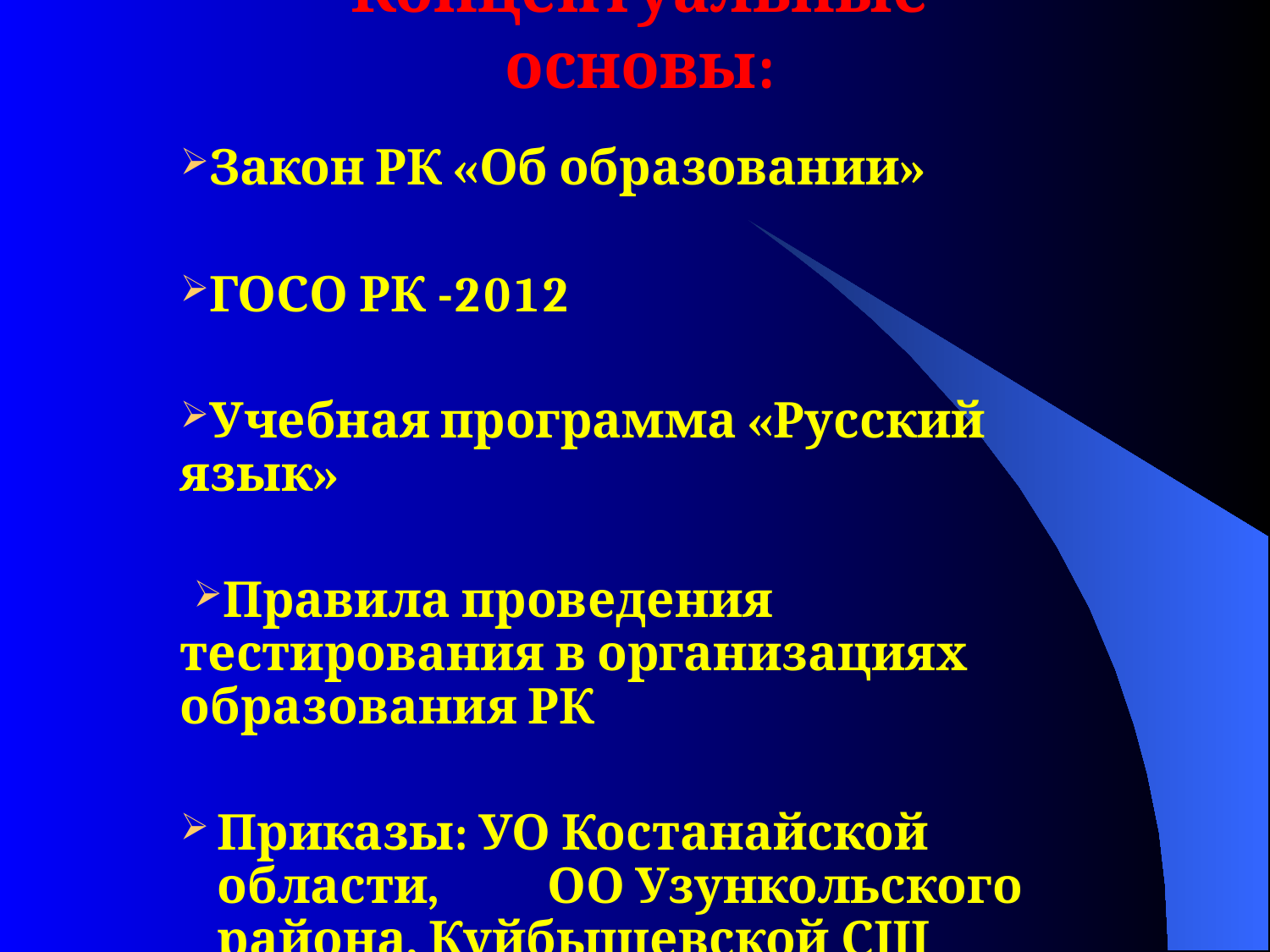

# Концептуальные основы:
Закон РК «Об образовании»

ГОСО РК -2012

Учебная программа «Русский язык»

Правила проведения тестирования в организациях образования РК

Приказы: УО Костанайской области,          ОО Узункольского района, Куйбышевской СШ